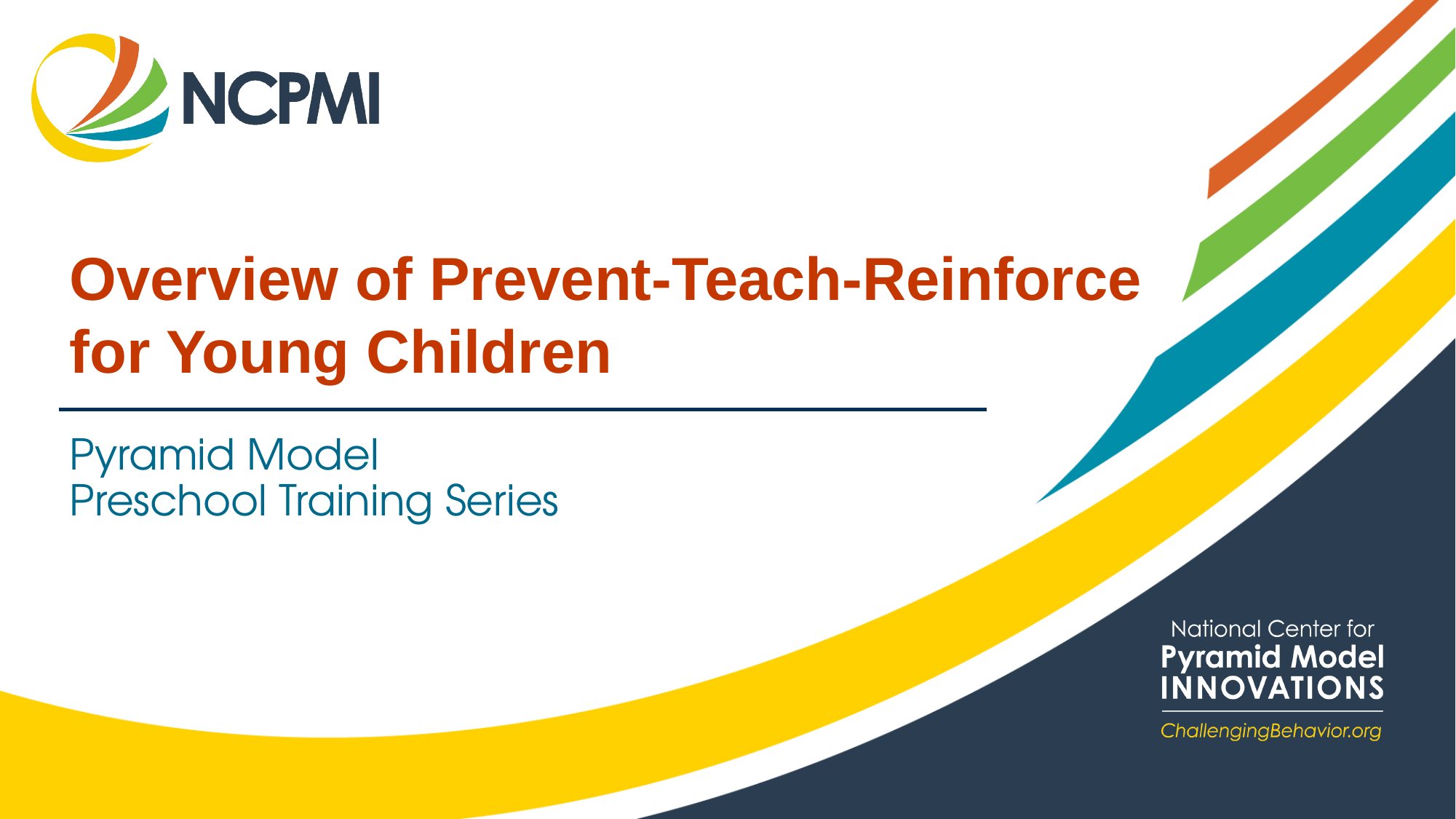

Overview of Prevent-Teach-Reinforce for Young Children
# Pyramid Model Preschool Training Series